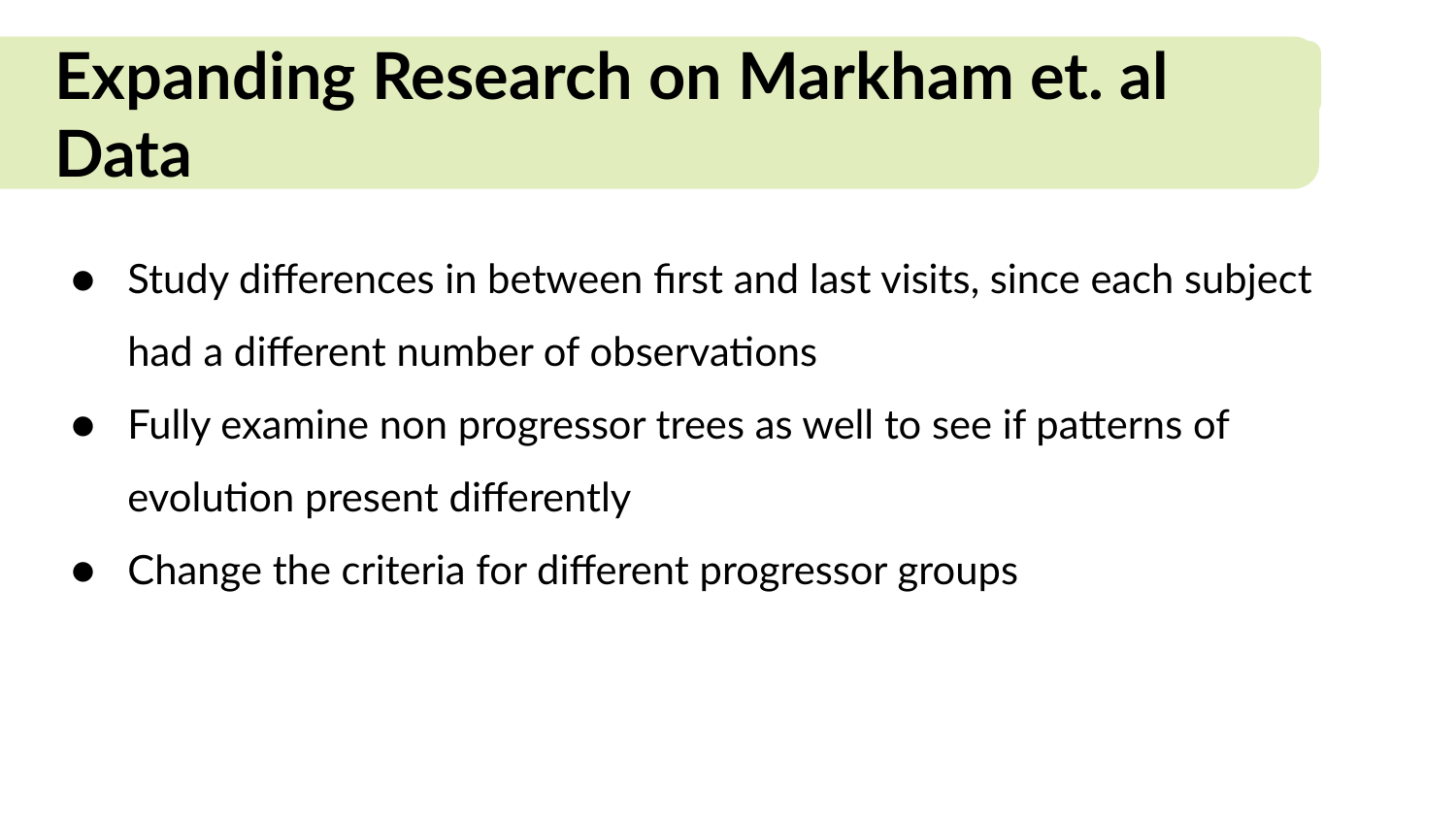

# Expanding Research on Markham et. al Data
Study differences in between first and last visits, since each subject had a different number of observations
Fully examine non progressor trees as well to see if patterns of evolution present differently
Change the criteria for different progressor groups